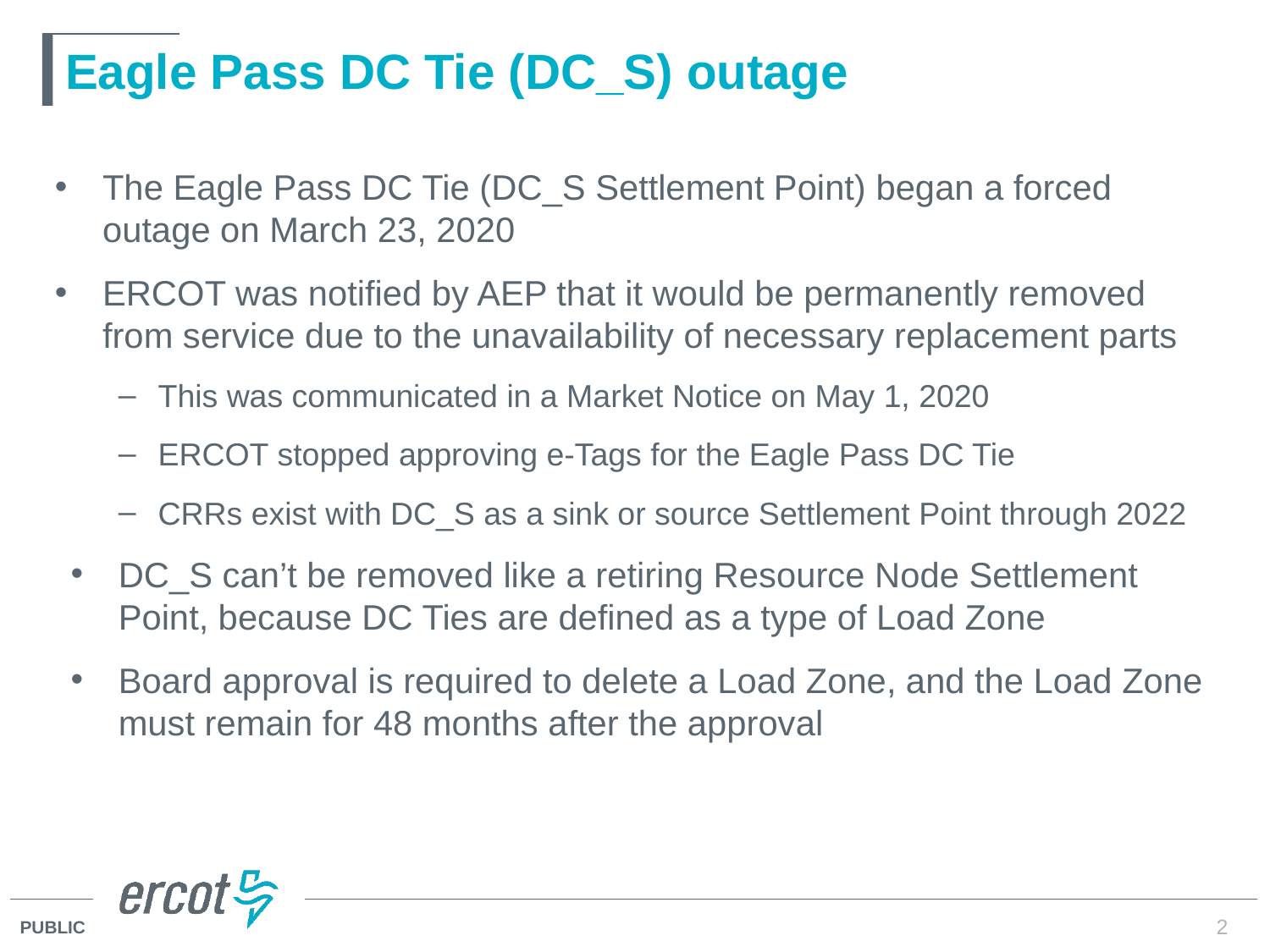

# Eagle Pass DC Tie (DC_S) outage
The Eagle Pass DC Tie (DC_S Settlement Point) began a forced outage on March 23, 2020
ERCOT was notified by AEP that it would be permanently removed from service due to the unavailability of necessary replacement parts
This was communicated in a Market Notice on May 1, 2020
ERCOT stopped approving e-Tags for the Eagle Pass DC Tie
CRRs exist with DC_S as a sink or source Settlement Point through 2022
DC_S can’t be removed like a retiring Resource Node Settlement Point, because DC Ties are defined as a type of Load Zone
Board approval is required to delete a Load Zone, and the Load Zone must remain for 48 months after the approval

2